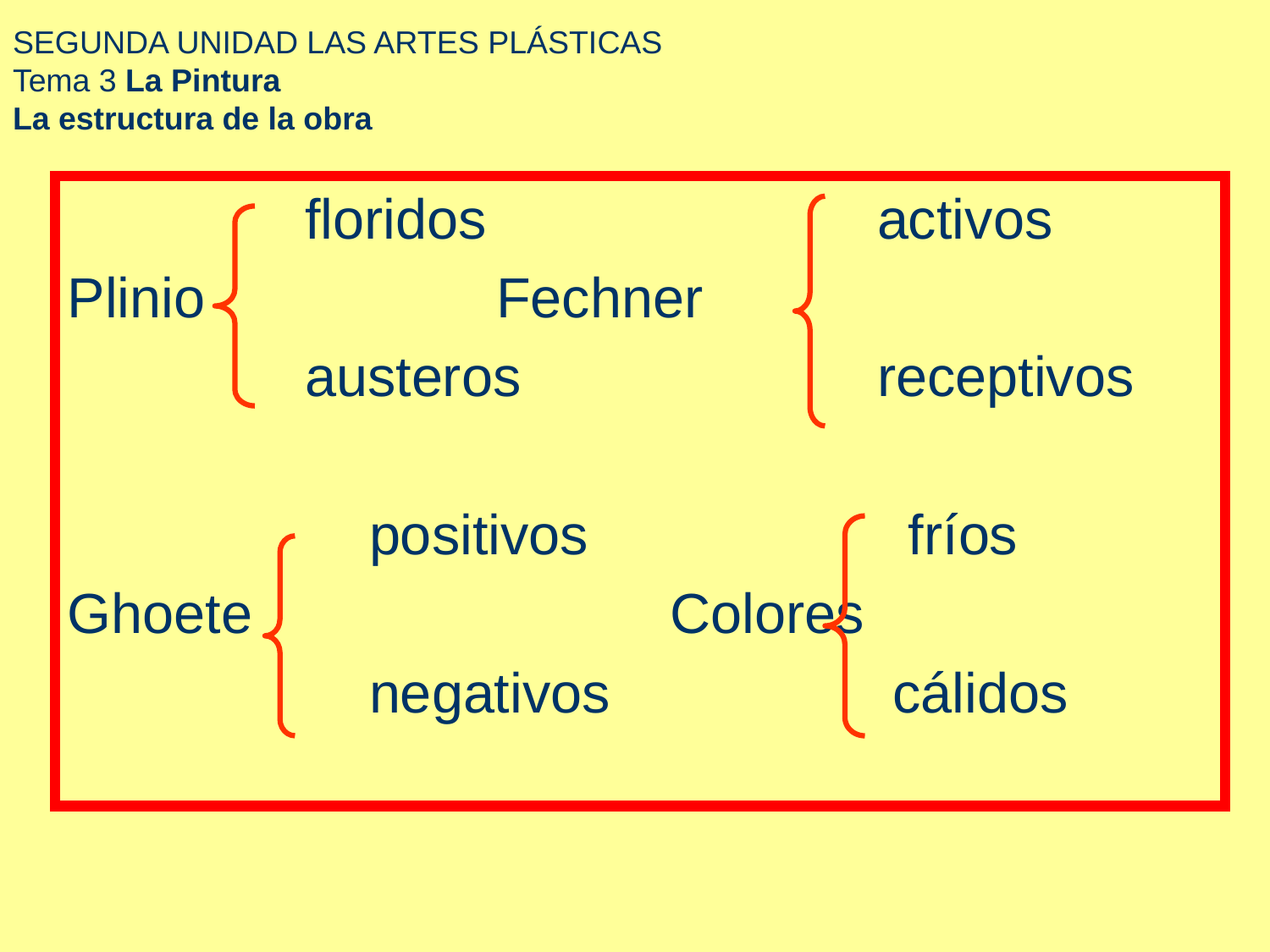

# SEGUNDA UNIDAD LAS ARTES PLÁSTICAS Tema 3 La Pintura La estructura de la obra
		    floridos				activos
Plinio			Fechner
		    austeros			receptivos

			positivos			  fríos
Ghoete			   Colores
			negativos			 cálidos